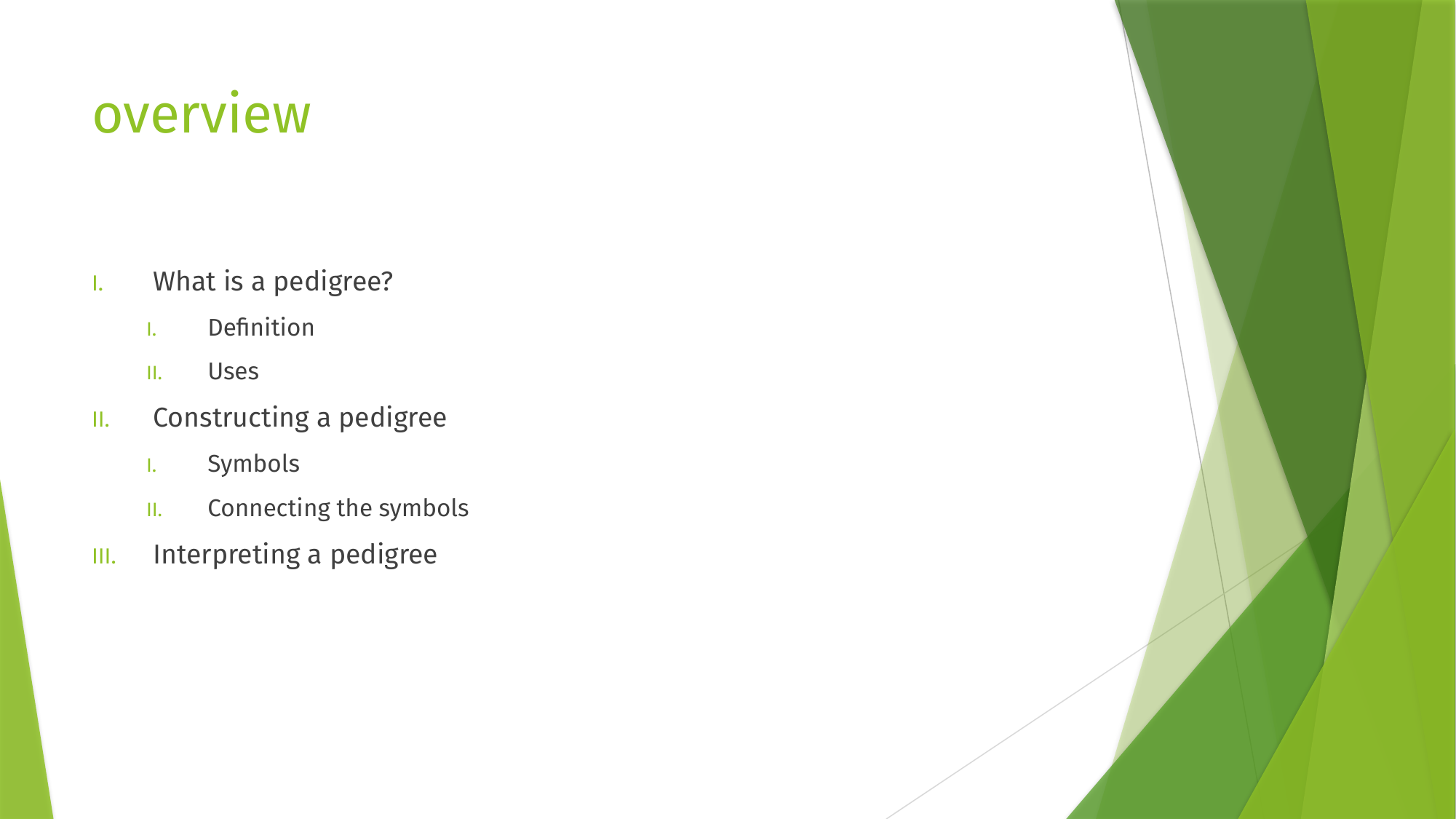

# overview
What is a pedigree?
Definition
Uses
Constructing a pedigree
Symbols
Connecting the symbols
Interpreting a pedigree